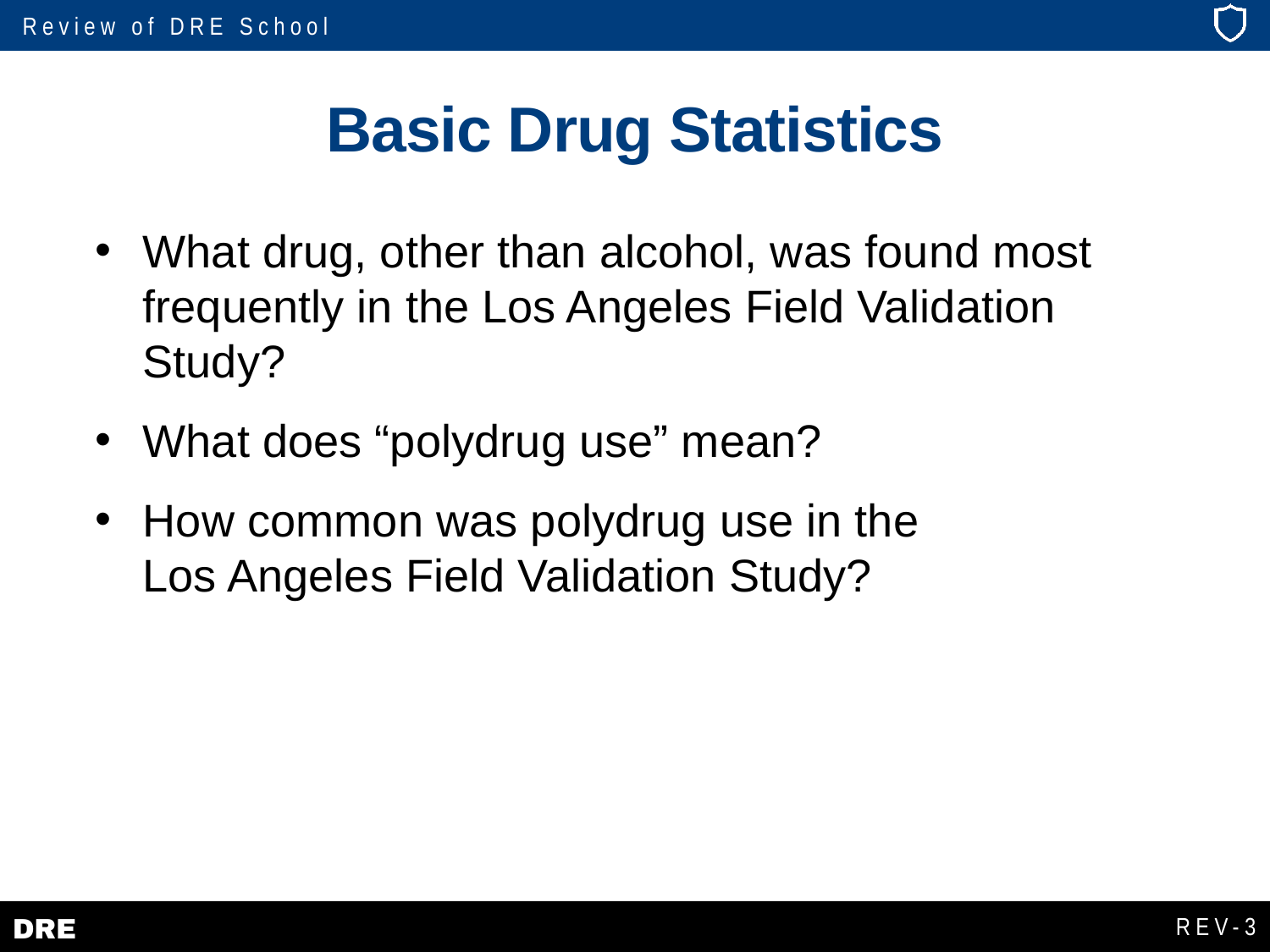

# Basic Drug Statistics
What drug, other than alcohol, was found most frequently in the Los Angeles Field Validation Study?
What does “polydrug use” mean?
How common was polydrug use in the
Los Angeles Field Validation Study?
REV-3